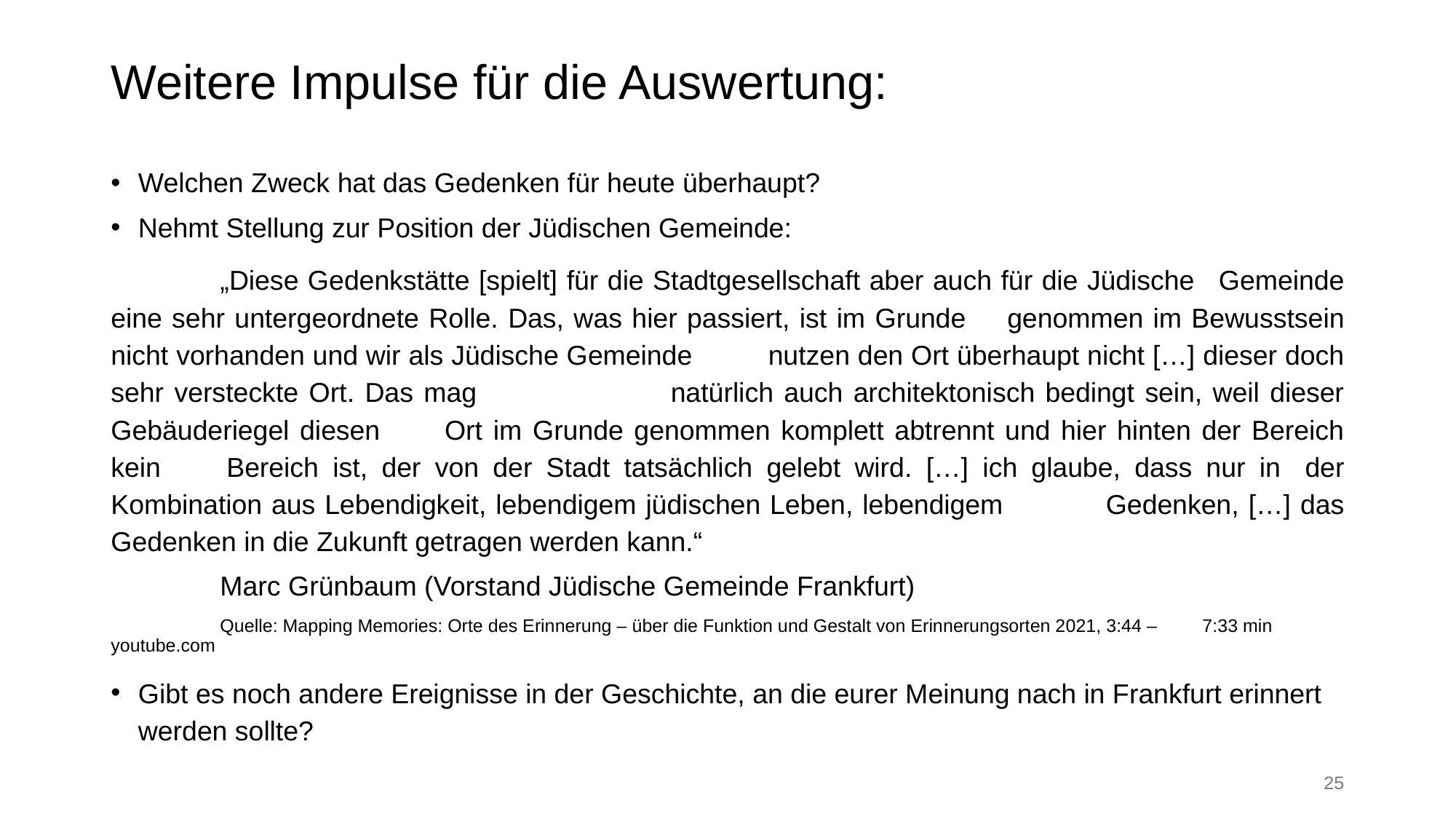

Weitere Impulse für die Auswertung:

Welchen Zweck hat das Gedenken für heute überhaupt?
Nehmt Stellung zur Position der Jüdischen Gemeinde:
	„Diese Gedenkstätte [spielt] für die Stadtgesellschaft aber auch für die Jüdische 	Gemeinde eine sehr untergeordnete Rolle. Das, was hier passiert, ist im Grunde 	genommen im Bewusstsein nicht vorhanden und wir als Jüdische Gemeinde 	nutzen den Ort überhaupt nicht […] dieser doch sehr versteckte Ort. Das mag	 	natürlich auch architektonisch bedingt sein, weil dieser Gebäuderiegel diesen 	Ort im Grunde genommen komplett abtrennt und hier hinten der Bereich kein 	Bereich ist, der von der Stadt tatsächlich gelebt wird. […] ich glaube, dass nur in 	der Kombination aus Lebendigkeit, lebendigem jüdischen Leben, lebendigem 	Gedenken, […] das Gedenken in die Zukunft getragen werden kann.“
	Marc Grünbaum (Vorstand Jüdische Gemeinde Frankfurt)
	Quelle: Mapping Memories: Orte des Erinnerung – über die Funktion und Gestalt von Erinnerungsorten 2021, 3:44 – 	7:33 min youtube.com
Gibt es noch andere Ereignisse in der Geschichte, an die eurer Meinung nach in Frankfurt erinnert werden sollte?
25